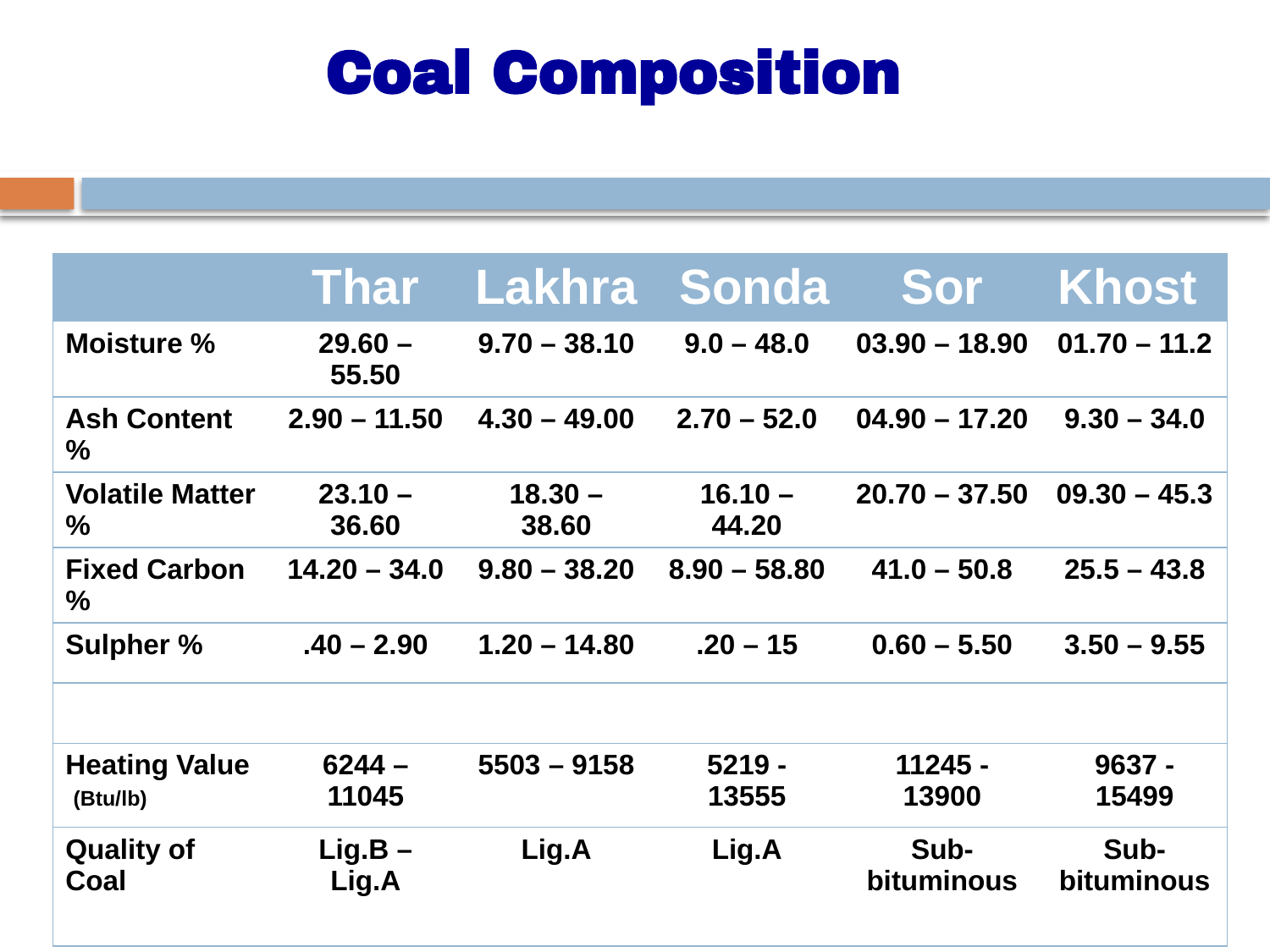

# Coal Composition
|  | Thar | Lakhra | Sonda | Sor | Khost |
| --- | --- | --- | --- | --- | --- |
| Moisture % | 29.60 – 55.50 | 9.70 – 38.10 | 9.0 – 48.0 | 03.90 – 18.90 | 01.70 – 11.2 |
| Ash Content % | 2.90 – 11.50 | 4.30 – 49.00 | 2.70 – 52.0 | 04.90 – 17.20 | 9.30 – 34.0 |
| Volatile Matter % | 23.10 – 36.60 | 18.30 – 38.60 | 16.10 – 44.20 | 20.70 – 37.50 | 09.30 – 45.3 |
| Fixed Carbon % | 14.20 – 34.0 | 9.80 – 38.20 | 8.90 – 58.80 | 41.0 – 50.8 | 25.5 – 43.8 |
| Sulpher % | .40 – 2.90 | 1.20 – 14.80 | .20 – 15 | 0.60 – 5.50 | 3.50 – 9.55 |
|  |  |  |  |  |  |
| Heating Value (Btu/lb) | 6244 – 11045 | 5503 – 9158 | 5219 - 13555 | 11245 - 13900 | 9637 - 15499 |
| Quality of Coal | Lig.B – Lig.A | Lig.A | Lig.A | Sub-bituminous | Sub-bituminous |